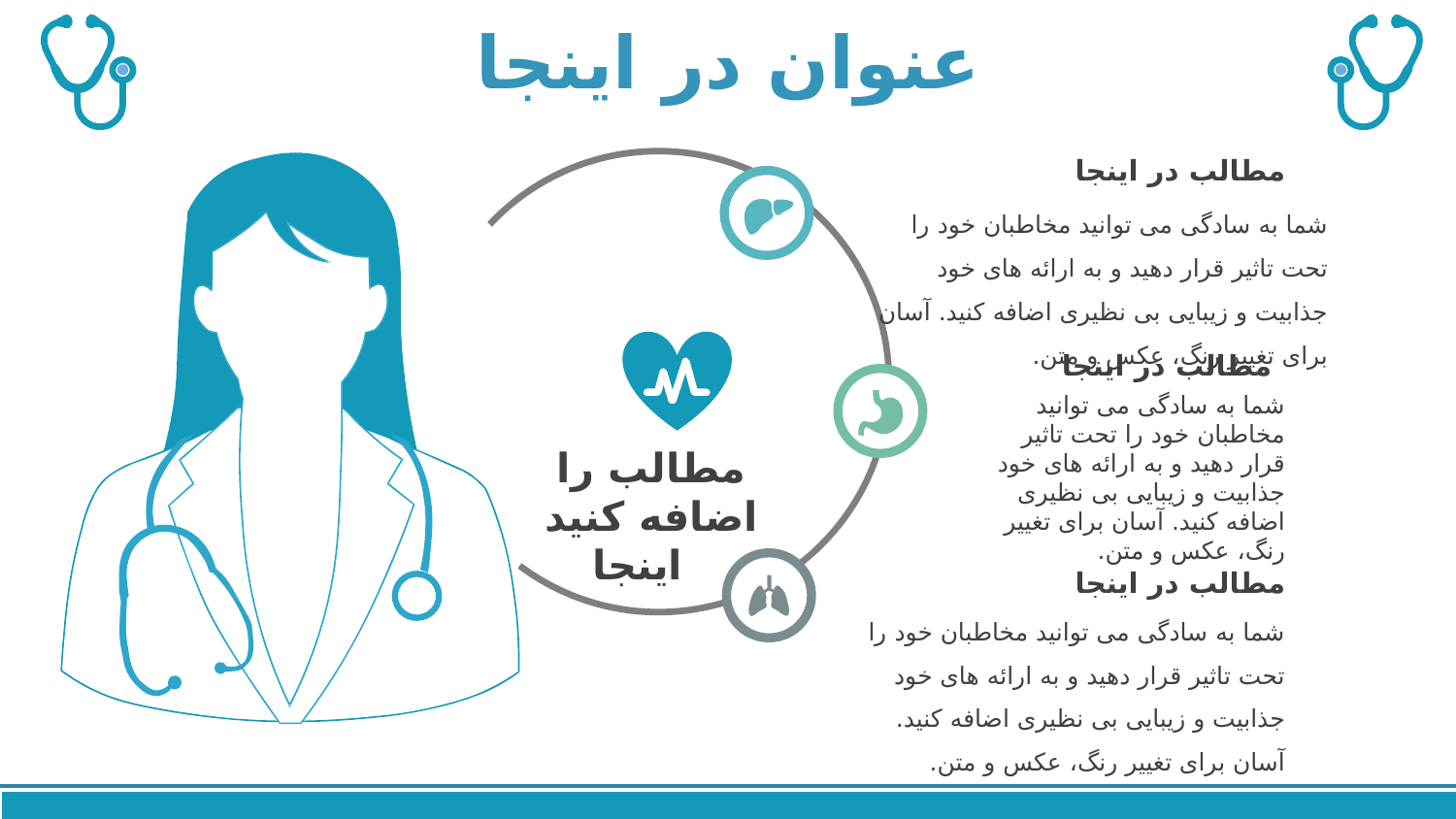

# عنوان در اینجا
مطالب در اینجا
شما به سادگی می توانید مخاطبان خود را تحت تاثیر قرار دهید و به ارائه های خود جذابیت و زیبایی بی نظیری اضافه کنید. آسان برای تغییر رنگ، عکس و متن.

مطالب را اضافه کنید
  اینجا

مطالب در اینجا
شما به سادگی می توانید مخاطبان خود را تحت تاثیر قرار دهید و به ارائه های خود جذابیت و زیبایی بی نظیری اضافه کنید. آسان برای تغییر رنگ، عکس و متن.
مطالب در اینجا
شما به سادگی می توانید مخاطبان خود را تحت تاثیر قرار دهید و به ارائه های خود جذابیت و زیبایی بی نظیری اضافه کنید. آسان برای تغییر رنگ، عکس و متن.